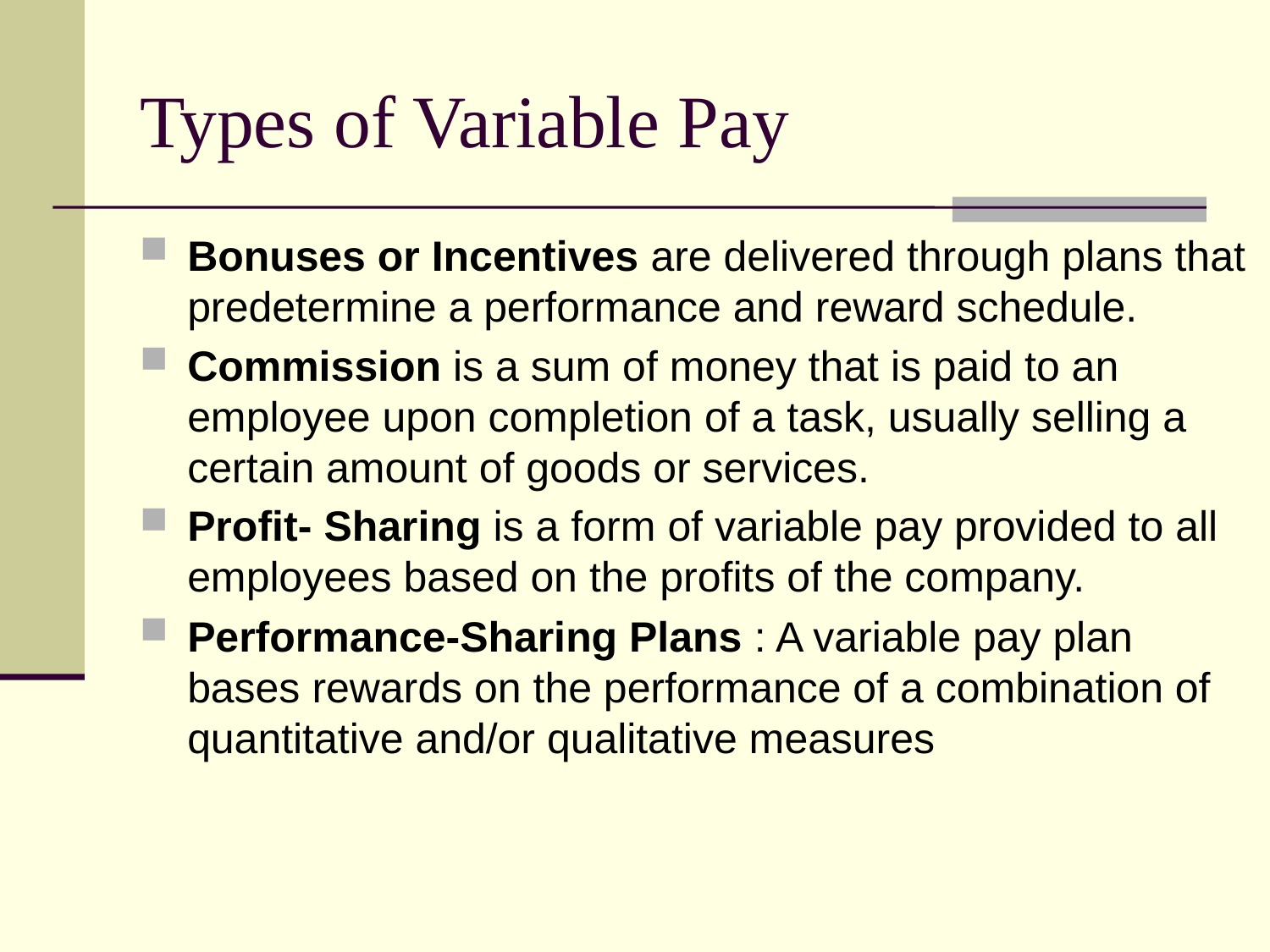

# Types of Variable Pay
Bonuses or Incentives are delivered through plans that predetermine a performance and reward schedule.
Commission is a sum of money that is paid to an employee upon completion of a task, usually selling a certain amount of goods or services.
Profit- Sharing is a form of variable pay provided to all employees based on the profits of the company.
Performance-Sharing Plans : A variable pay plan bases rewards on the performance of a combination of quantitative and/or qualitative measures